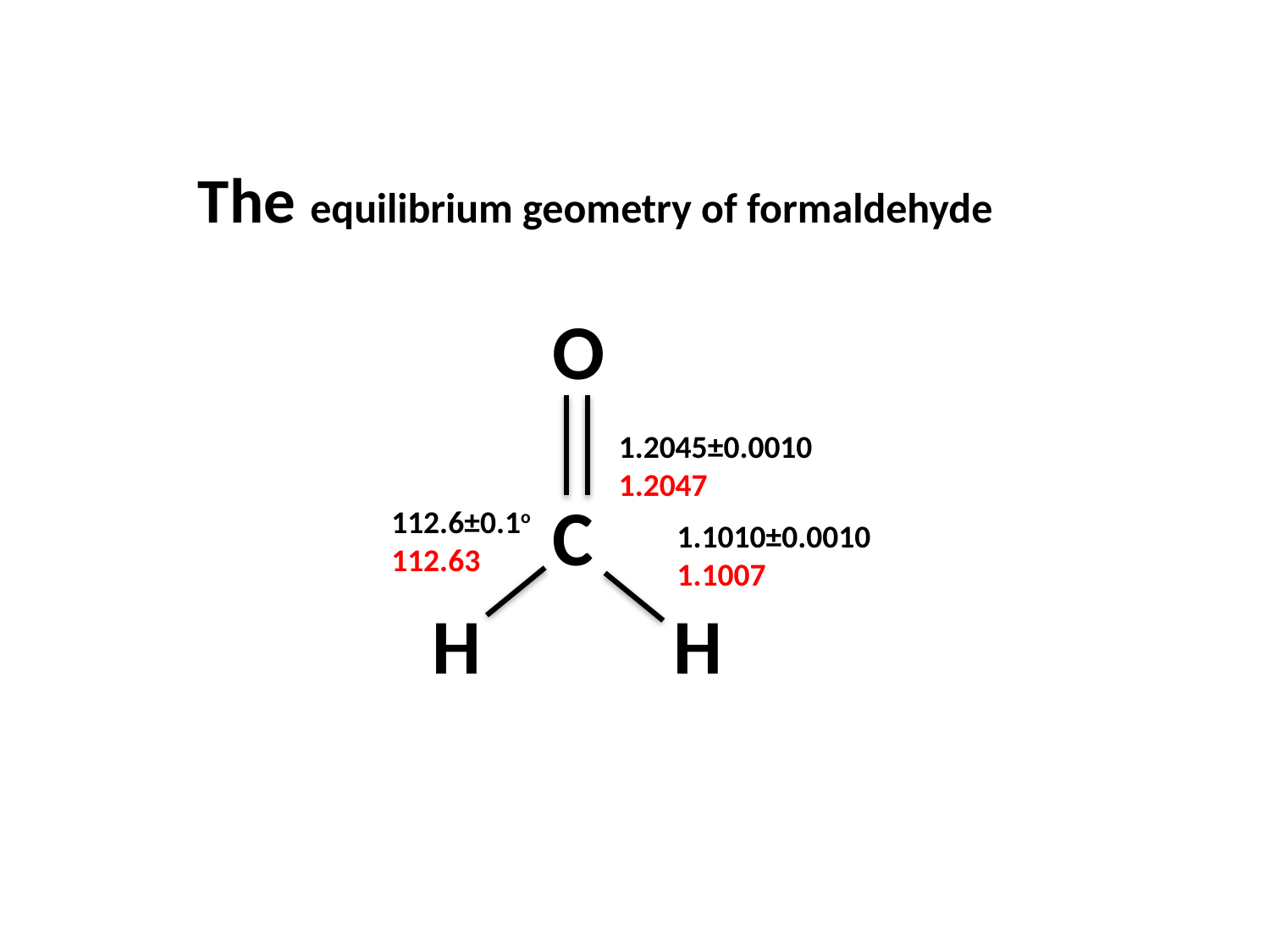

The equilibrium geometry of formaldehyde
O

C
1.2045±0.0010
1.2047
112.6±0.1o
112.63
1.1010±0.0010
1.1007
H           H